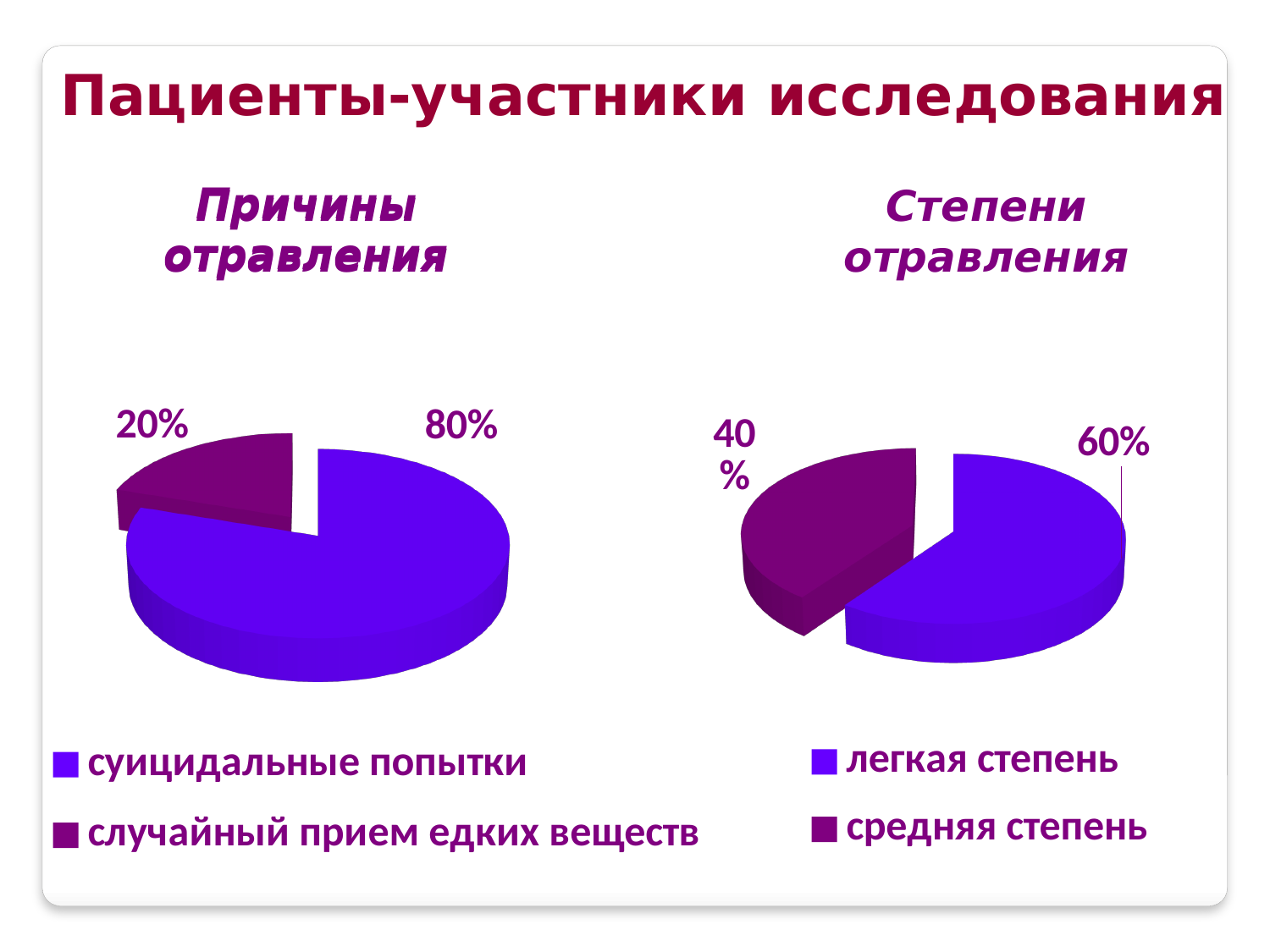

Пациенты-участники исследования
Причины отравления
Степени отравления
Причины отравления

[unsupported chart]

[unsupported chart]